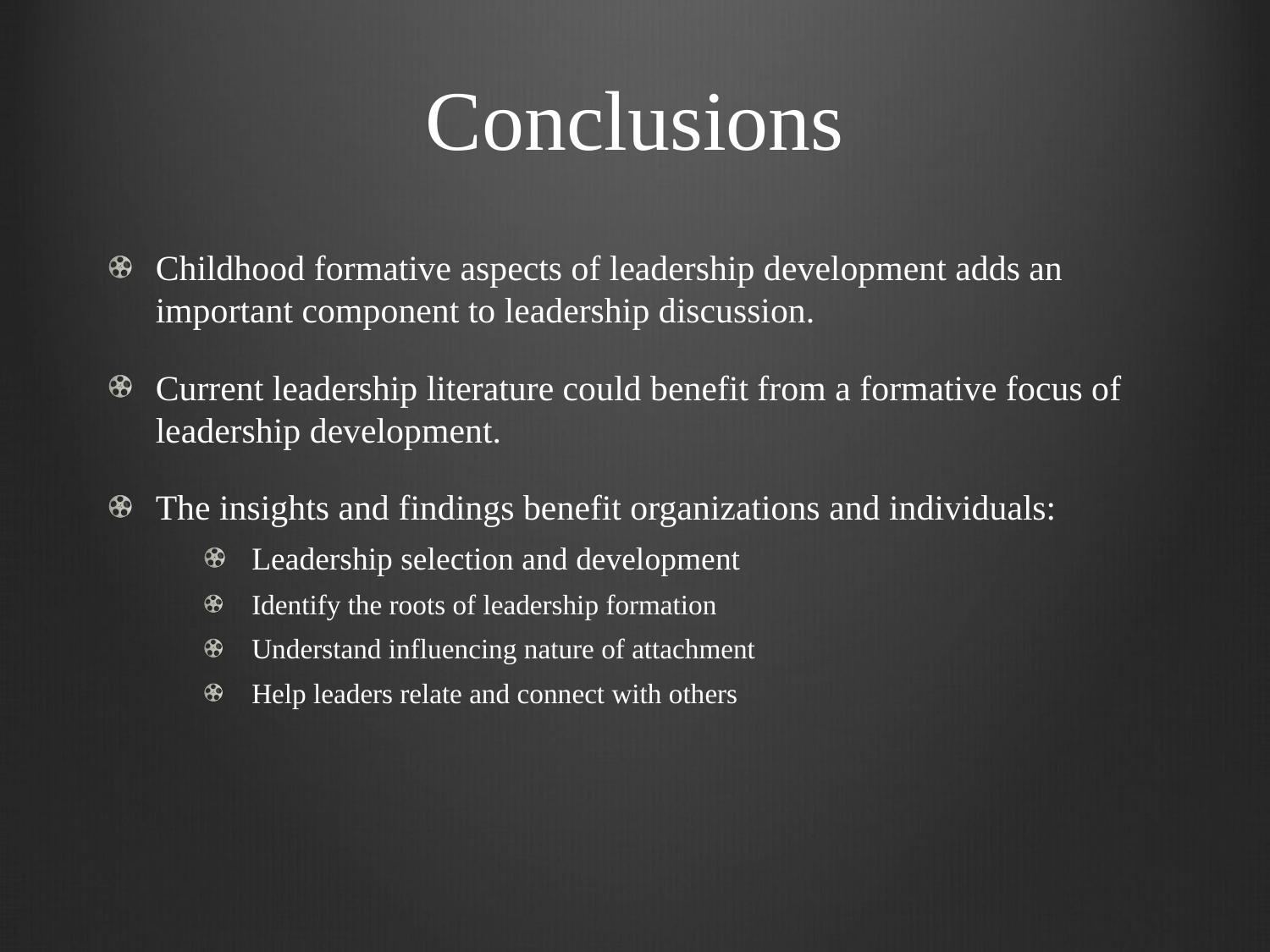

# Conclusions
Childhood formative aspects of leadership development adds an important component to leadership discussion.
Current leadership literature could benefit from a formative focus of leadership development.
The insights and findings benefit organizations and individuals:
Leadership selection and development
Identify the roots of leadership formation
Understand influencing nature of attachment
Help leaders relate and connect with others